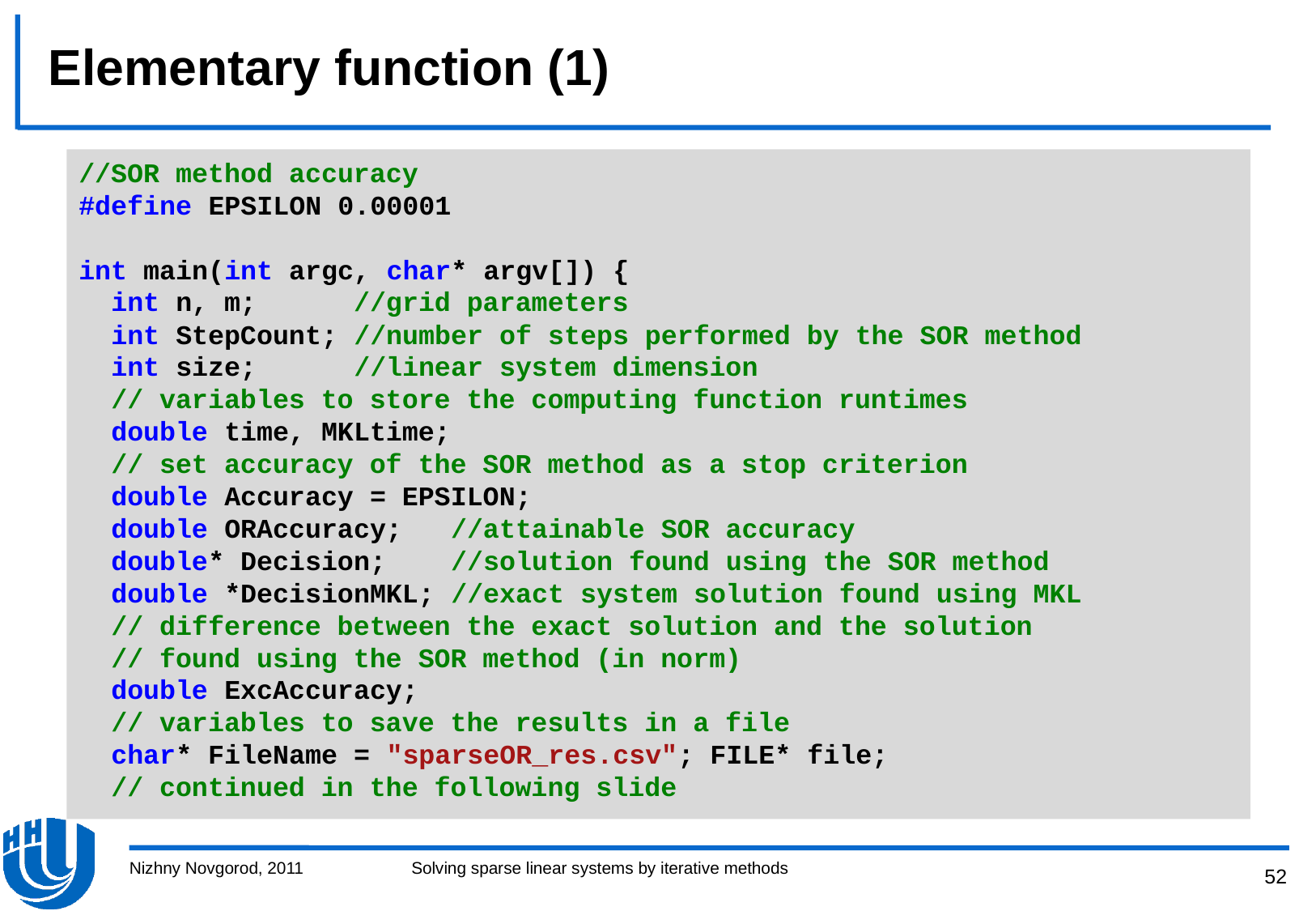

# Elementary function (1)
//SOR method accuracy
#define EPSILON 0.00001

int main(int argc, char* argv[]) {
  int n, m;      //grid parameters
  int StepCount; //number of steps performed by the SOR method
  int size;      //linear system dimension
  // variables to store the computing function runtimes
  double time, MKLtime;
  // set accuracy of the SOR method as a stop criterion
  double Accuracy = EPSILON;
  double ORAccuracy;   //attainable SOR accuracy
  double* Decision;    //solution found using the SOR method
  double *DecisionMKL; //exact system solution found using MKL
  // difference between the exact solution and the solution
  // found using the SOR method (in norm)
  double ExcAccuracy;
  // variables to save the results in a file
  char* FileName = "sparseOR_res.csv"; FILE* file;
  // continued in the following slide

Nizhny Novgorod, 2011
Solving sparse linear systems by iterative methods